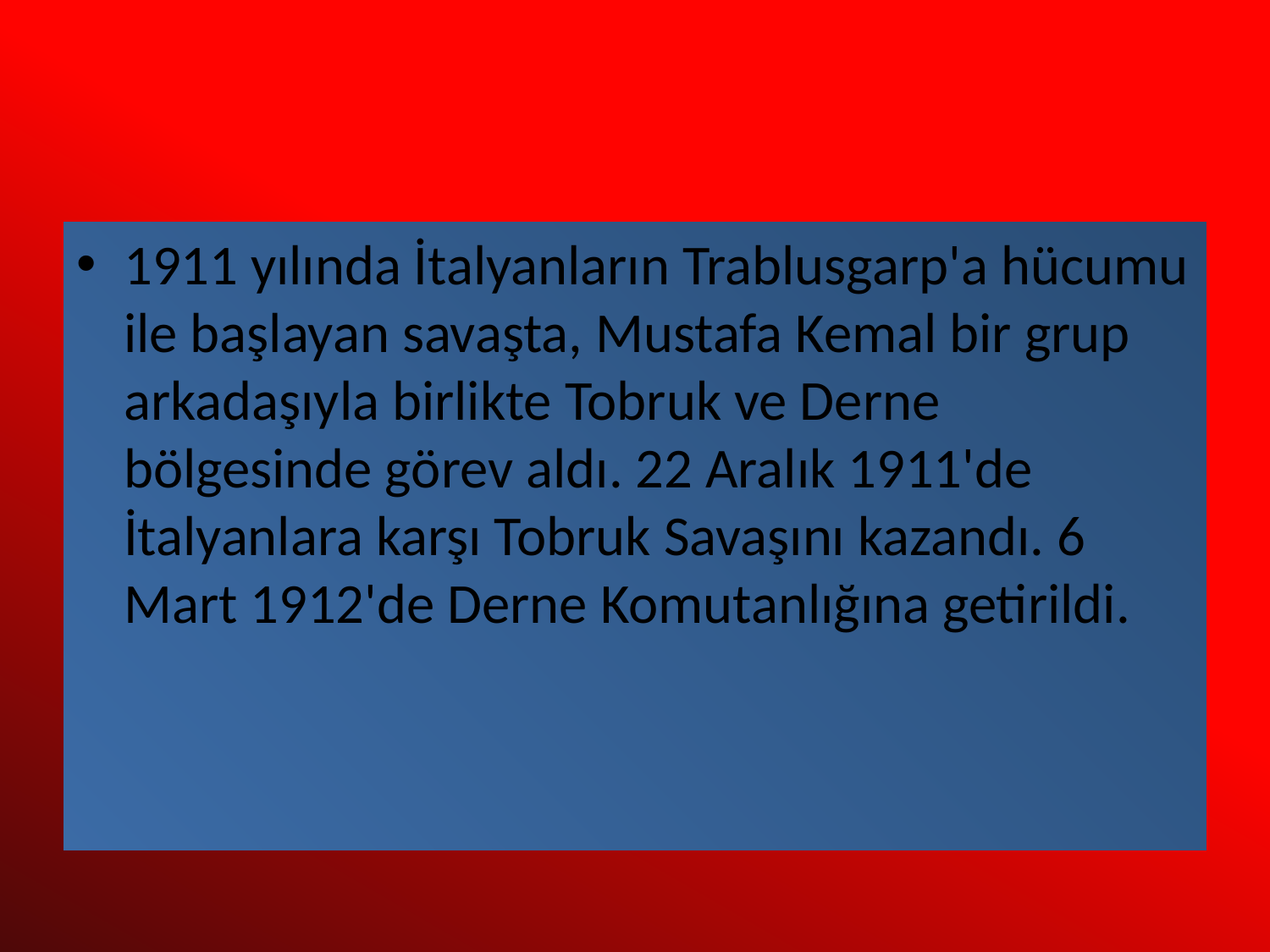

1911 yılında İtalyanların Trablusgarp'a hücumu ile başlayan savaşta, Mustafa Kemal bir grup arkadaşıyla birlikte Tobruk ve Derne bölgesinde görev aldı. 22 Aralık 1911'de İtalyanlara karşı Tobruk Savaşını kazandı. 6 Mart 1912'de Derne Komutanlığına getirildi.